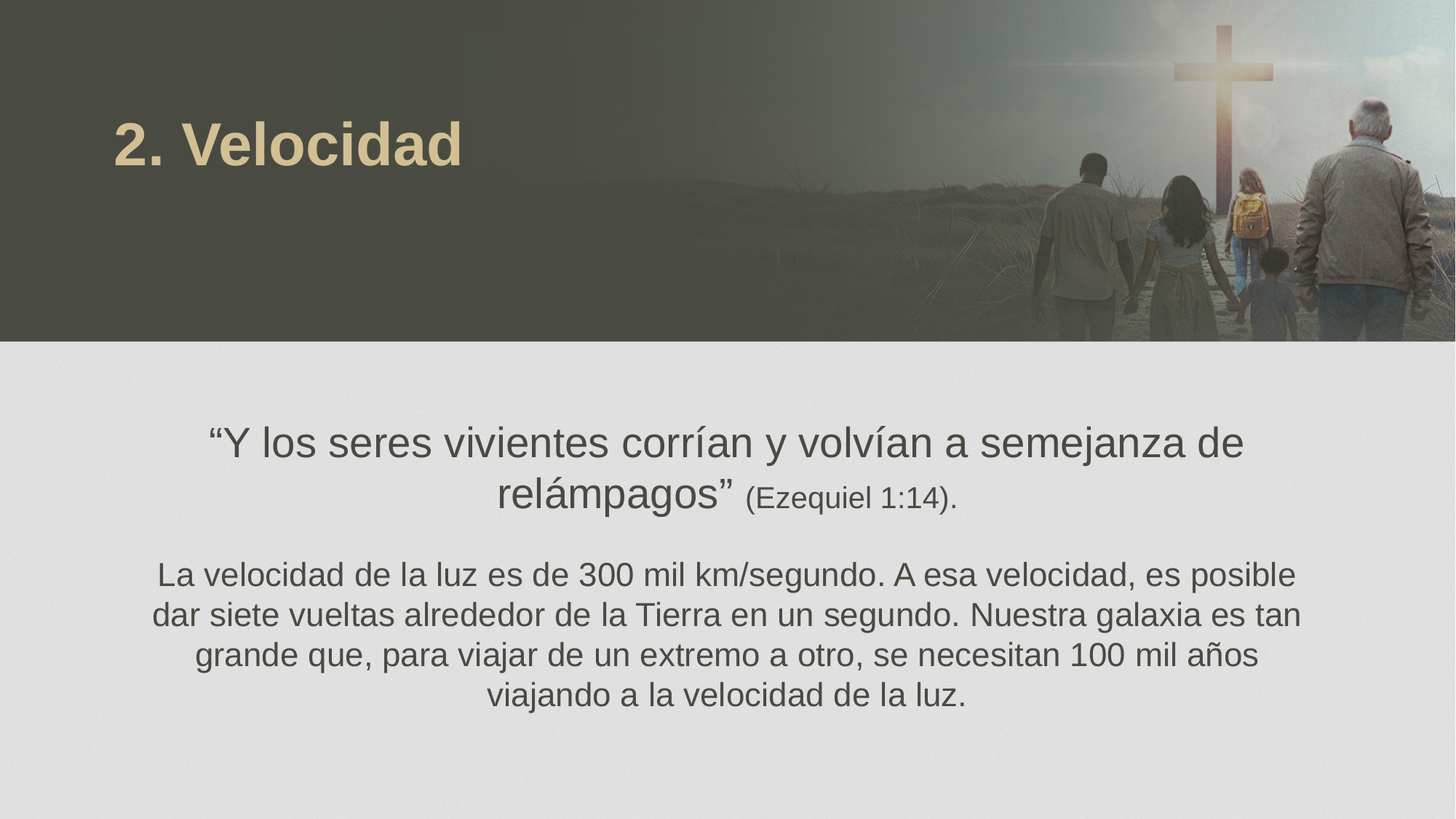

2. Velocidad
“Y los seres vivientes corrían y volvían a semejanza de relámpagos” (Ezequiel 1:14).
La velocidad de la luz es de 300 mil km/segundo. A esa velocidad, es posible dar siete vueltas alrededor de la Tierra en un segundo. Nuestra galaxia es tan grande que, para viajar de un extremo a otro, se necesitan 100 mil años viajando a la velocidad de la luz.